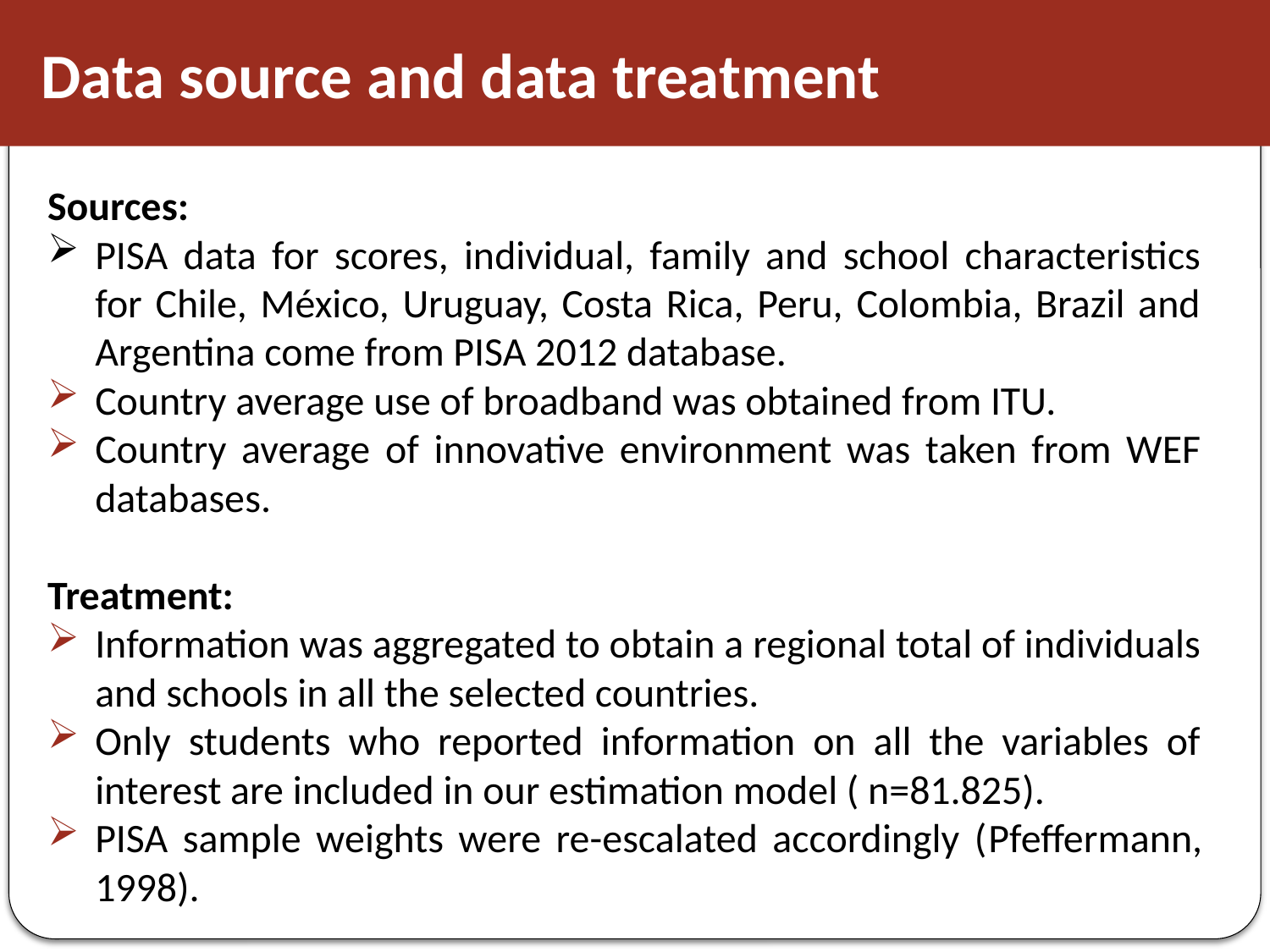

Data source and data treatment
Sources:
PISA data for scores, individual, family and school characteristics for Chile, México, Uruguay, Costa Rica, Peru, Colombia, Brazil and Argentina come from PISA 2012 database.
Country average use of broadband was obtained from ITU.
Country average of innovative environment was taken from WEF databases.

Treatment:
Information was aggregated to obtain a regional total of individuals and schools in all the selected countries.
Only students who reported information on all the variables of interest are included in our estimation model ( n=81.825).
PISA sample weights were re-escalated accordingly (Pfeffermann, 1998).